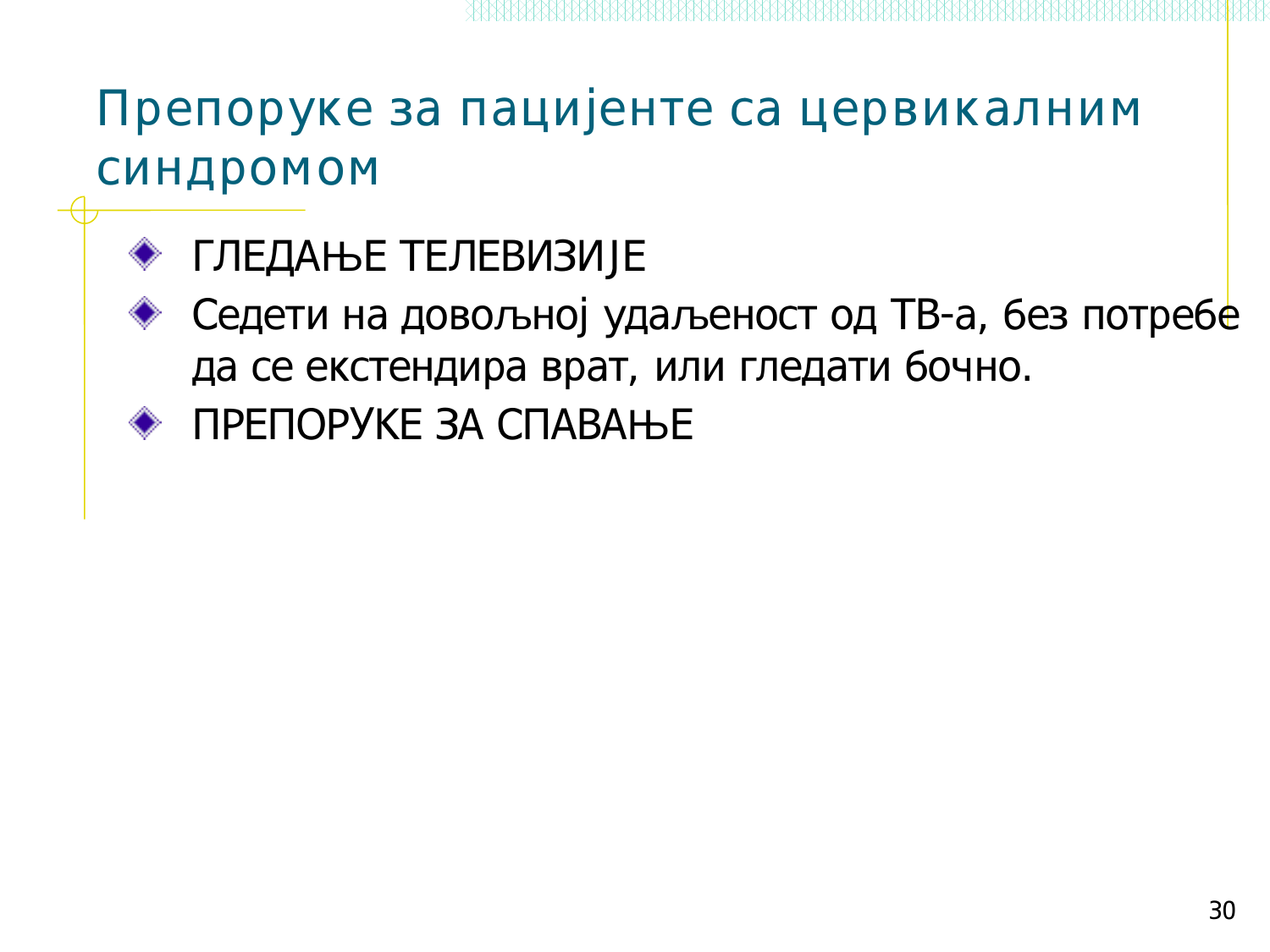

# Препоруке за пацијенте са цервикалним синдромом
ГЛЕДАЊЕ ТЕЛЕВИЗИЈЕ
Седети на довољној удаљеност од ТВ-а, без потребе да се екстендира врат, или гледати бочно.
ПРЕПОРУКЕ ЗА СПАВАЊЕ
30